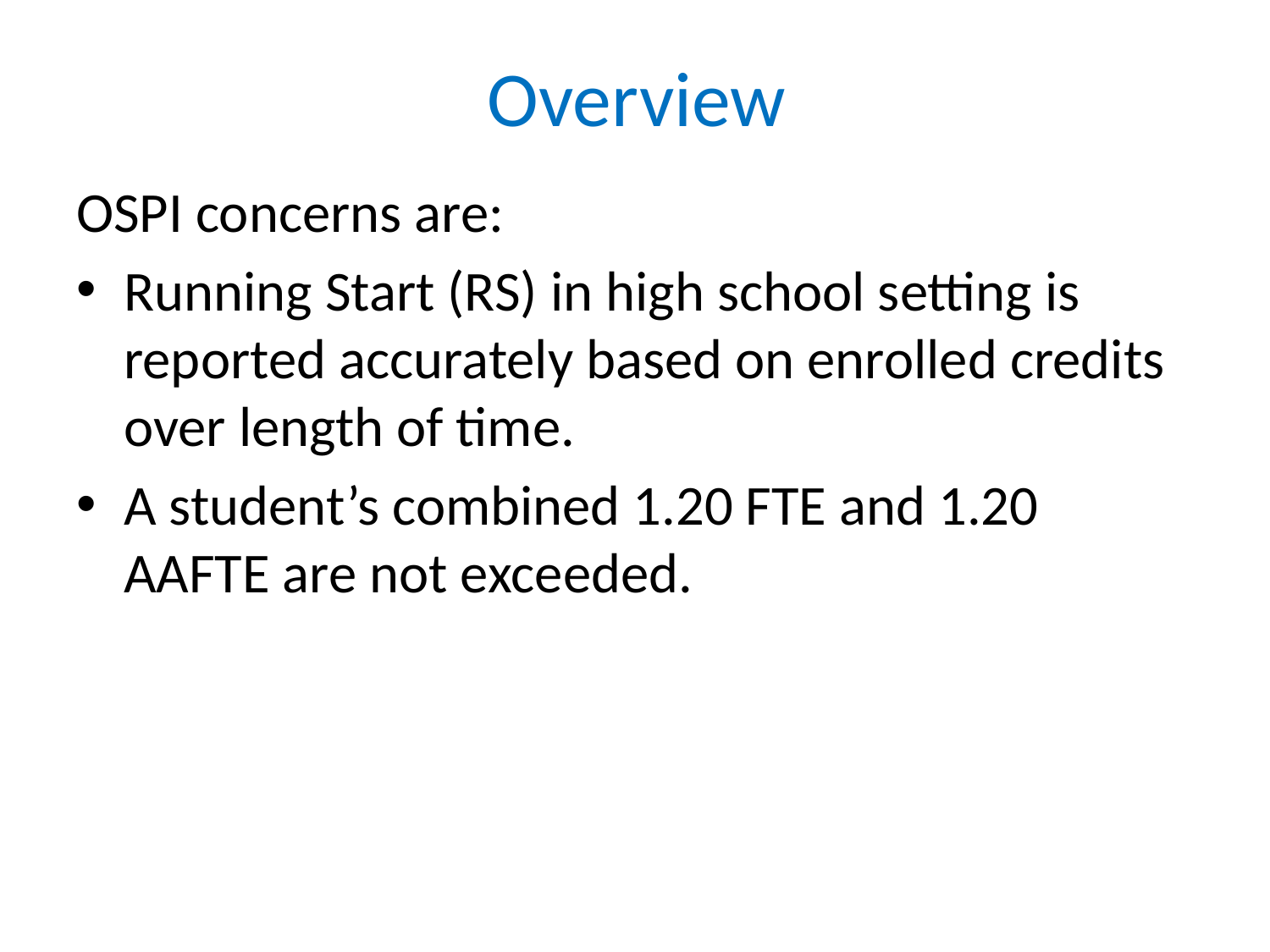

# Overview
OSPI concerns are:
Running Start (RS) in high school setting is reported accurately based on enrolled credits over length of time.
A student’s combined 1.20 FTE and 1.20 AAFTE are not exceeded.